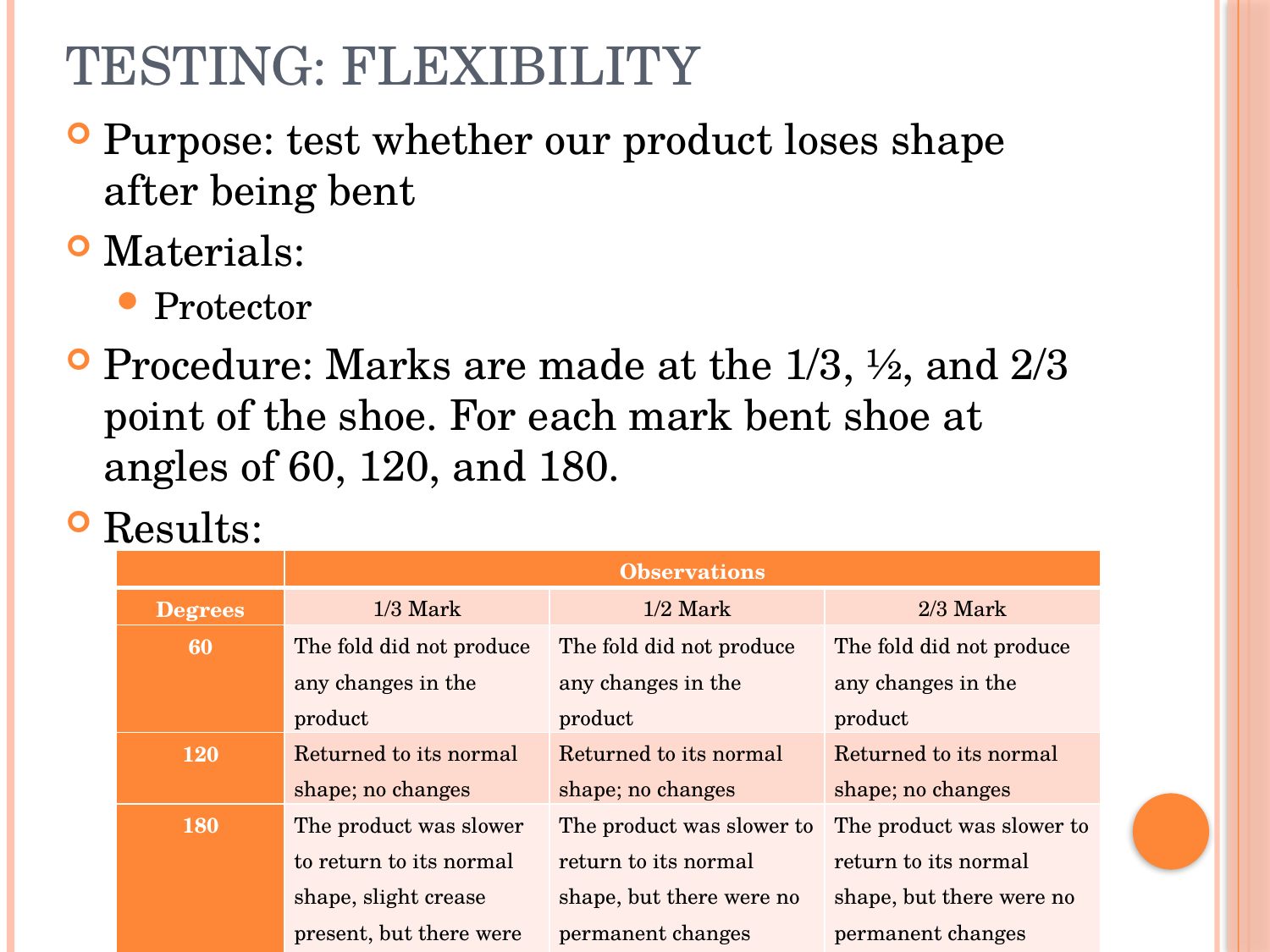

# Testing: Flexibility
Purpose: test whether our product loses shape after being bent
Materials:
Protector
Procedure: Marks are made at the 1/3, ½, and 2/3 point of the shoe. For each mark bent shoe at angles of 60, 120, and 180.
Results:
|  | Observations |  |  |
| --- | --- | --- | --- |
| Degrees | 1/3 Mark | 1/2 Mark | 2/3 Mark |
| 60 | The fold did not produce any changes in the product | The fold did not produce any changes in the product | The fold did not produce any changes in the product |
| 120 | Returned to its normal shape; no changes | Returned to its normal shape; no changes | Returned to its normal shape; no changes |
| 180 | The product was slower to return to its normal shape, slight crease present, but there were no permanent changes | The product was slower to return to its normal shape, but there were no permanent changes | The product was slower to return to its normal shape, but there were no permanent changes |